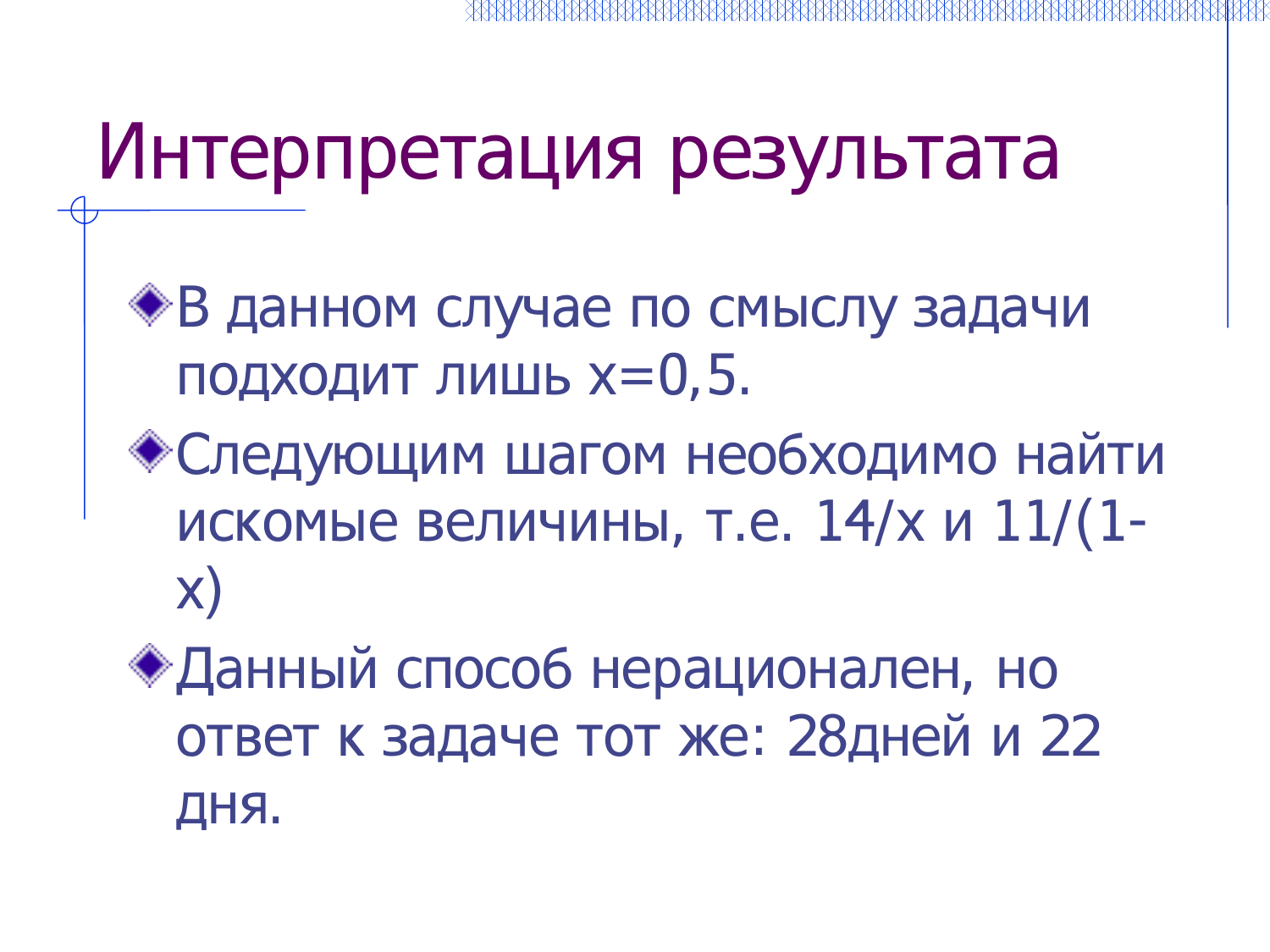

# Интерпретация результата
В данном случае по смыслу задачи подходит лишь х=0,5.
Следующим шагом необходимо найти искомые величины, т.е. 14/х и 11/(1-х)
Данный способ нерационален, но ответ к задаче тот же: 28дней и 22 дня.